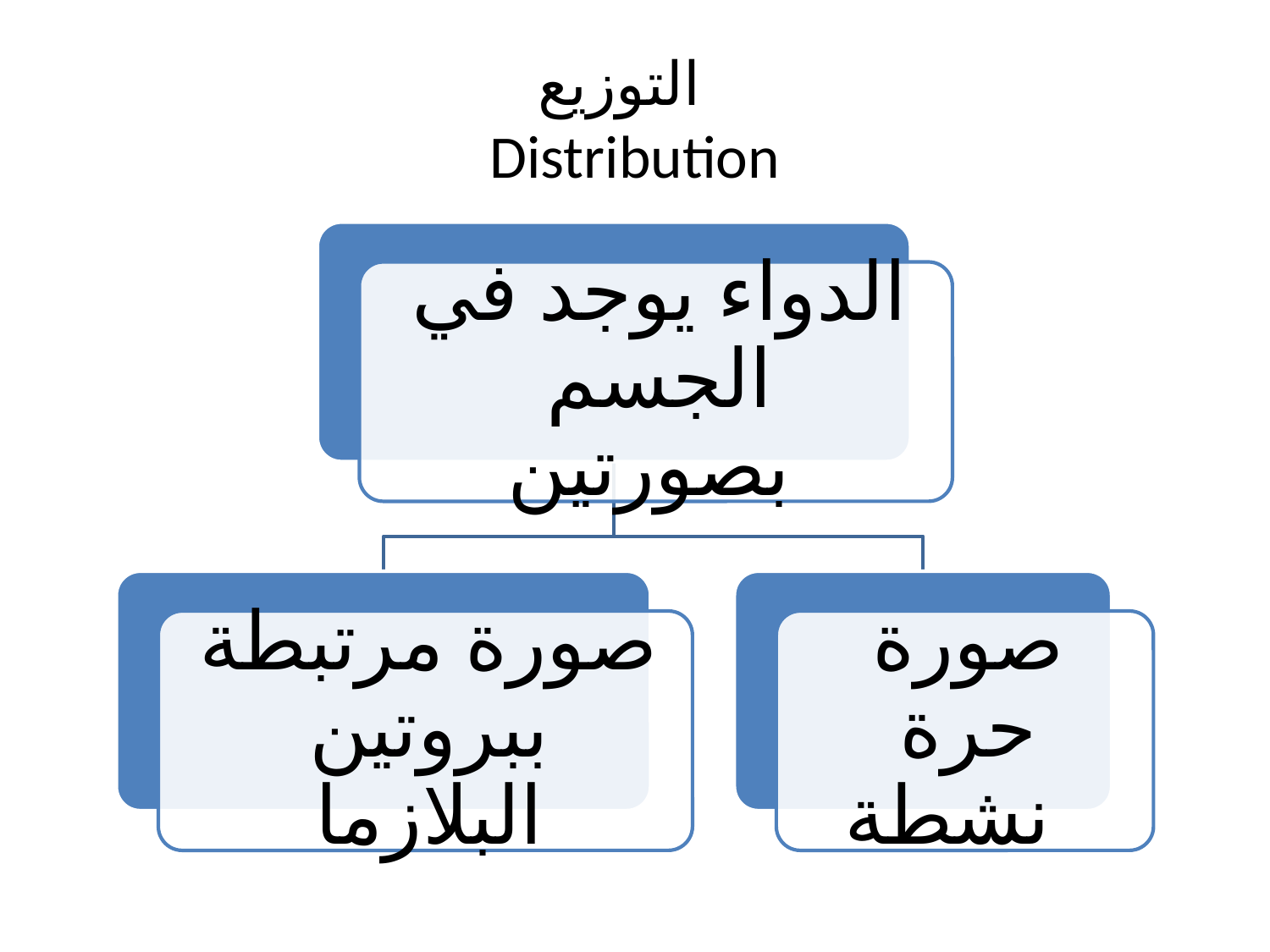

# التوزيع Distribution
الدواء يوجد في الجسم بصورتين
صورة مرتبطة ببروتين البلازما
صورة حرة نشطة